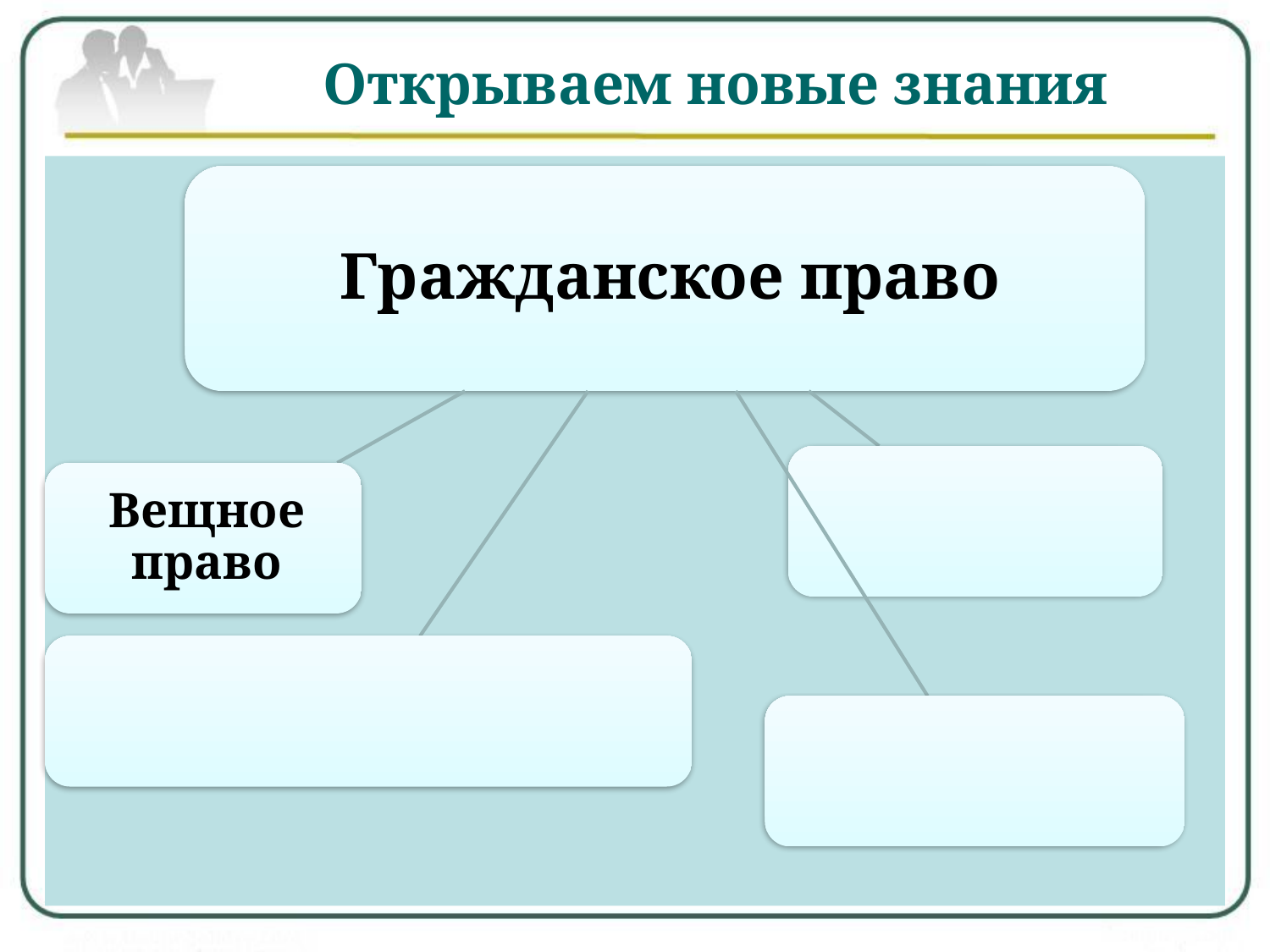

# Открываем новые знания
Гражданское право

Вещное право